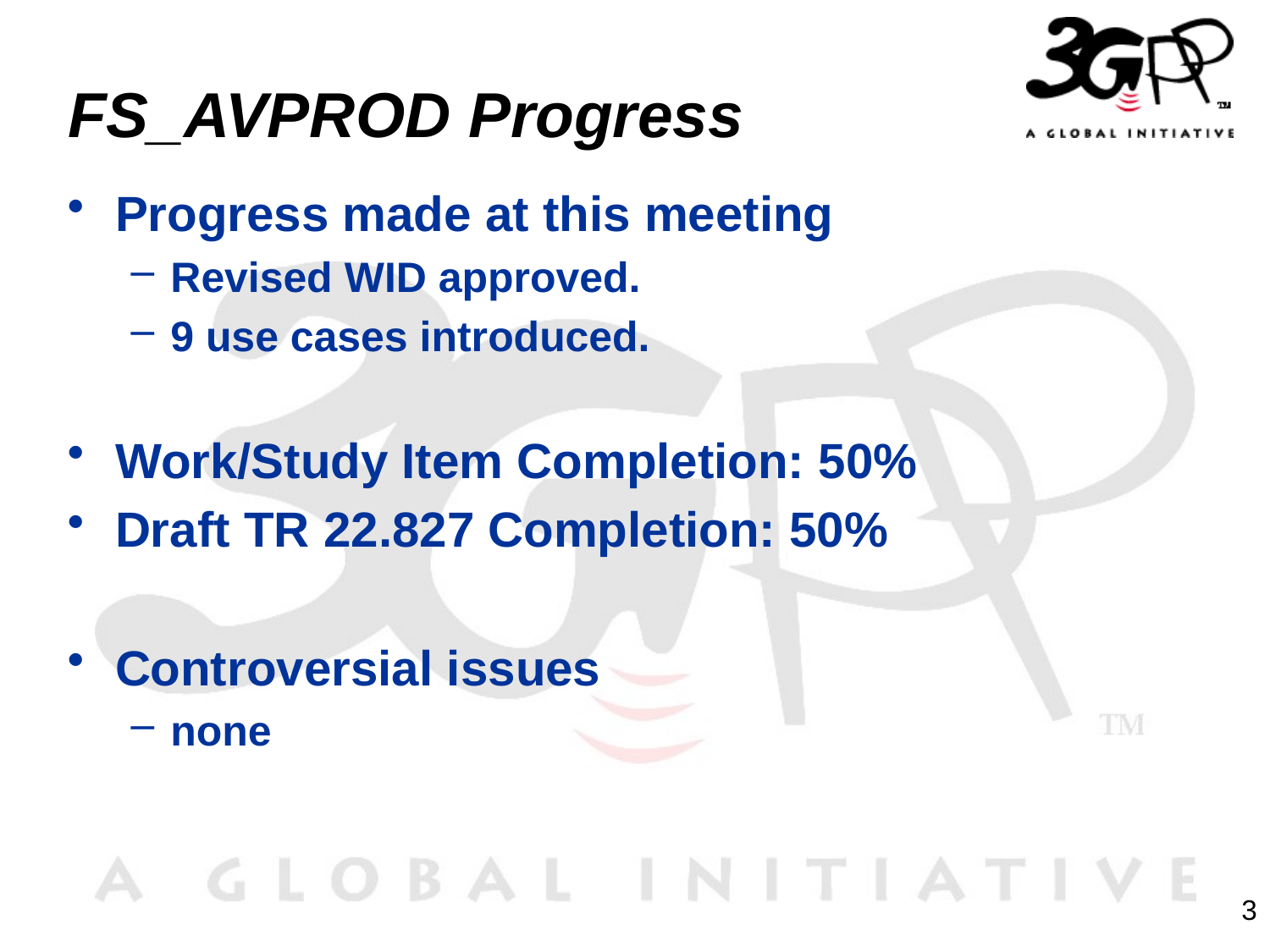

# FS_AVPROD Progress
Progress made at this meeting
Revised WID approved.
9 use cases introduced.

Work/Study Item Completion: 50%
Draft TR 22.827 Completion: 50%

Controversial issues
none
3